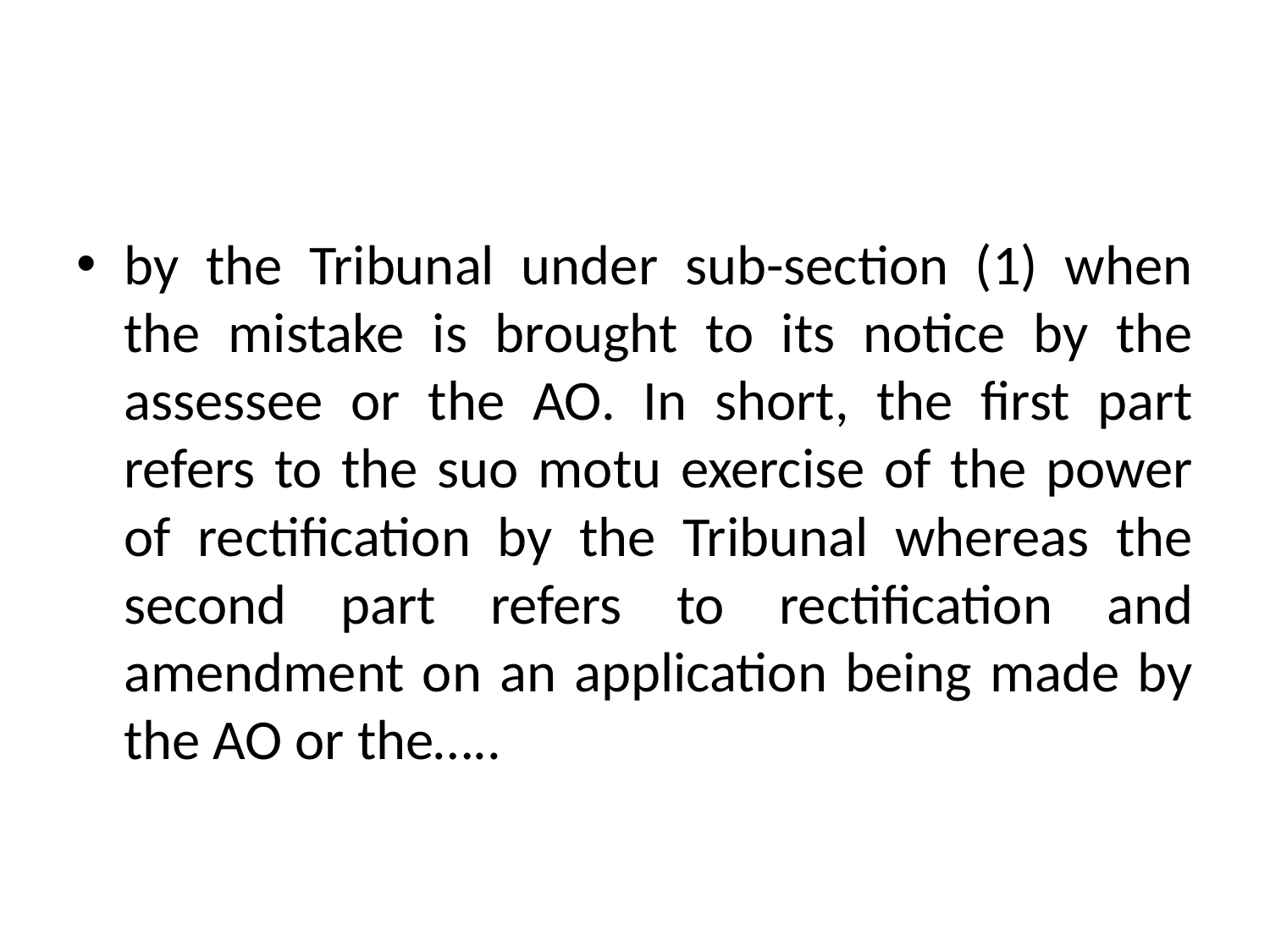

#
by the Tribunal under sub-section (1) when the mistake is brought to its notice by the assessee or the AO. In short, the first part refers to the suo motu exercise of the power of rectification by the Tribunal whereas the second part refers to rectification and amendment on an application being made by the AO or the…..